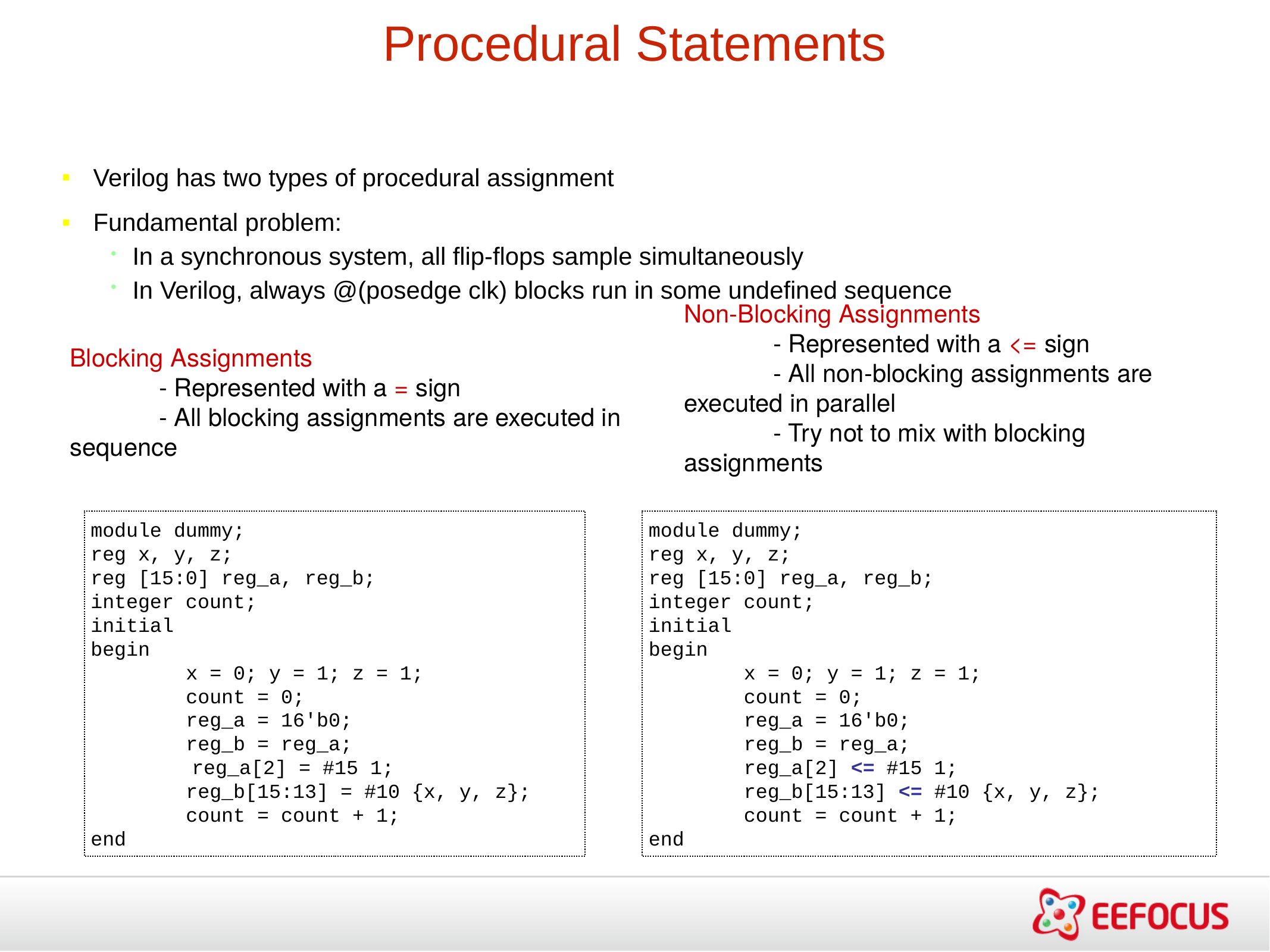

Procedural Statements
Verilog has two types of procedural assignment
Fundamental problem:
In a synchronous system, all flip-flops sample simultaneously
In Verilog, always @(posedge clk) blocks run in some undefined sequence
Non-Blocking Assignments
	- Represented with a <= sign
	- All non-blocking assignments are executed in parallel
	- Try not to mix with blocking assignments
Blocking Assignments
	- Represented with a = sign
	- All blocking assignments are executed in sequence
module dummy;
reg x, y, z;
reg [15:0] reg_a, reg_b;
integer count;
initial
begin
        x = 0; y = 1; z = 1;
        count = 0;
        reg_a = 16'b0;
        reg_b = reg_a;
	 reg_a[2] = #15 1;
        reg_b[15:13] = #10 {x, y, z};
        count = count + 1;
end
module dummy;
reg x, y, z;
reg [15:0] reg_a, reg_b;
integer count;
initial
begin
        x = 0; y = 1; z = 1;
        count = 0;
        reg_a = 16'b0;
        reg_b = reg_a;
        reg_a[2] <= #15 1;
        reg_b[15:13] <= #10 {x, y, z};
        count = count + 1;
end